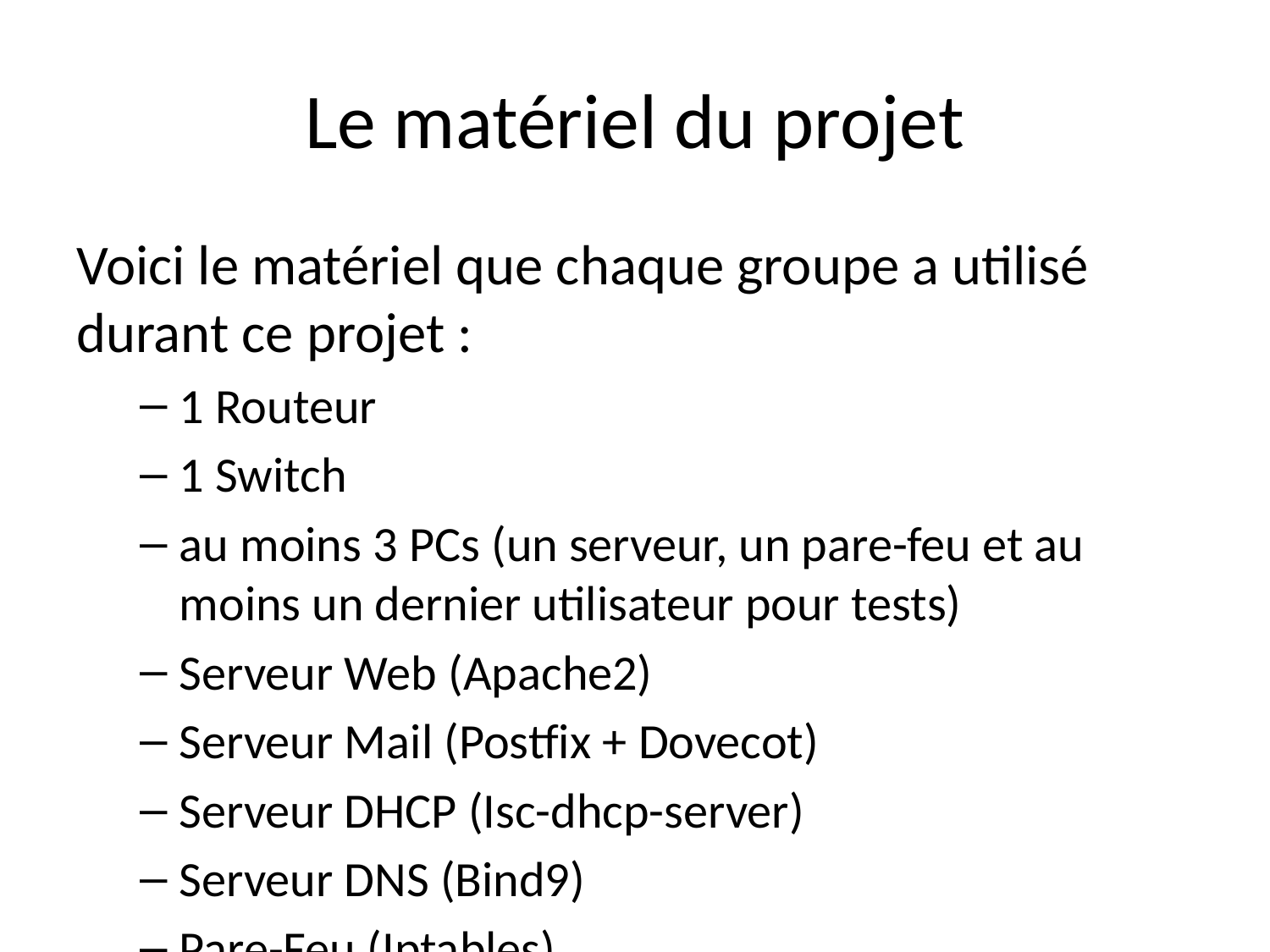

# Le matériel du projet
Voici le matériel que chaque groupe a utilisé durant ce projet :
1 Routeur
1 Switch
au moins 3 PCs (un serveur, un pare-feu et au moins un dernier utilisateur pour tests)
Serveur Web (Apache2)
Serveur Mail (Postfix + Dovecot)
Serveur DHCP (Isc-dhcp-server)
Serveur DNS (Bind9)
Pare-Feu (Iptables)